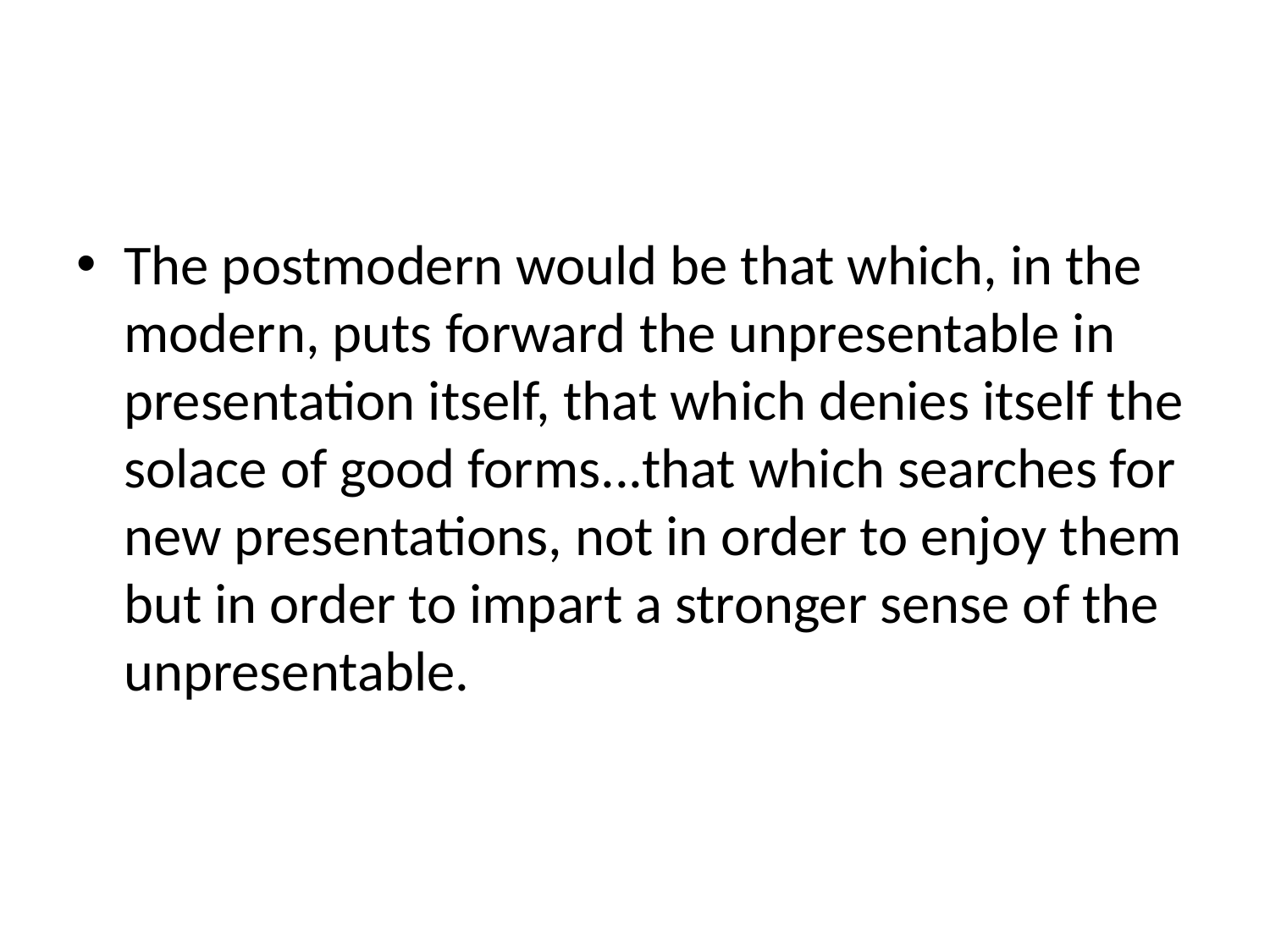

#
The postmodern would be that which, in the modern, puts forward the unpresentable in presentation itself, that which denies itself the solace of good forms...that which searches for new presentations, not in order to enjoy them but in order to impart a stronger sense of the unpresentable.